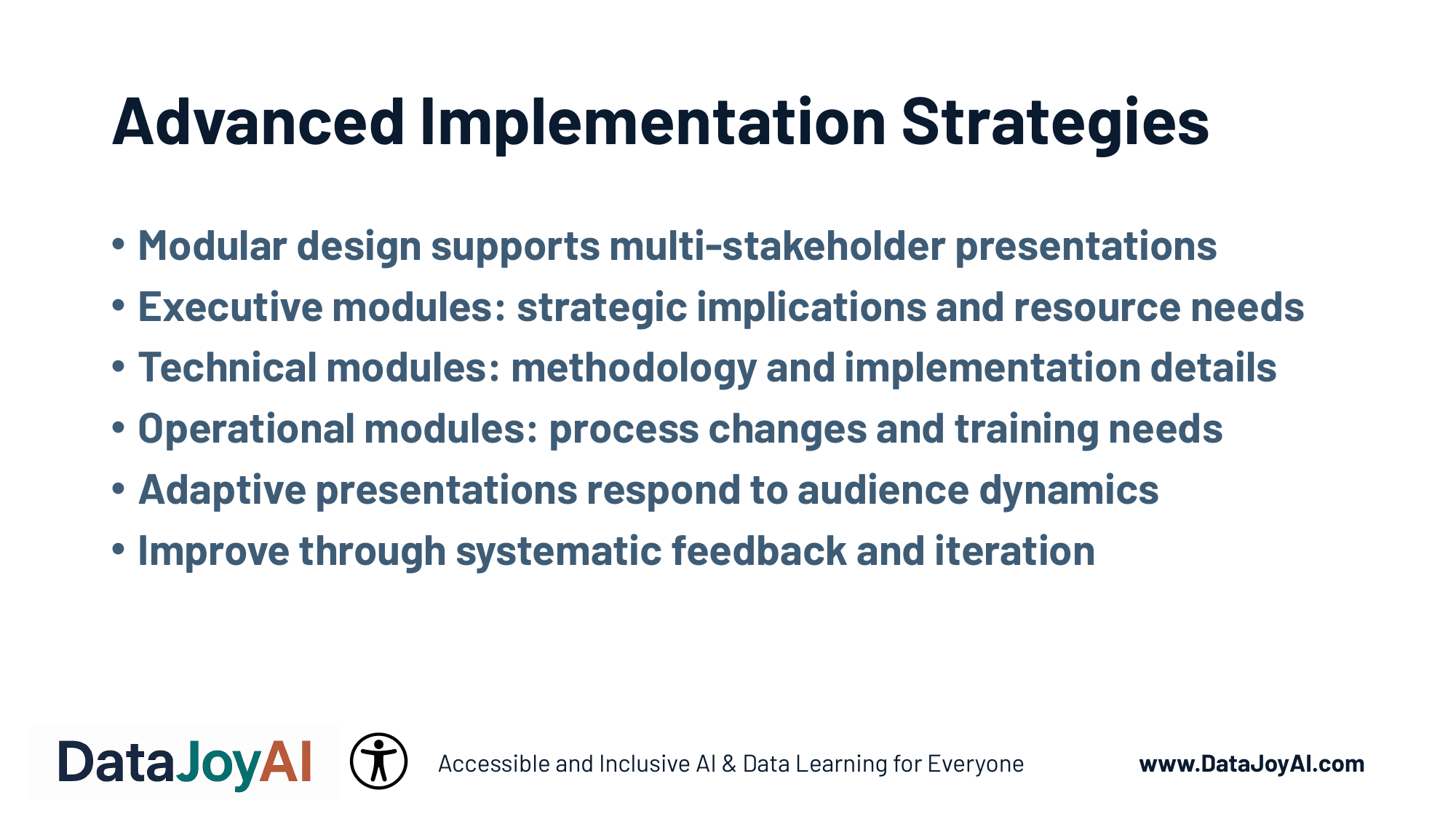

# Advanced Implementation Strategies
Modular design supports multi-stakeholder presentations
Executive modules: strategic implications and resource needs
Technical modules: methodology and implementation details
Operational modules: process changes and training needs
Adaptive presentations respond to audience dynamics
Improve through systematic feedback and iteration